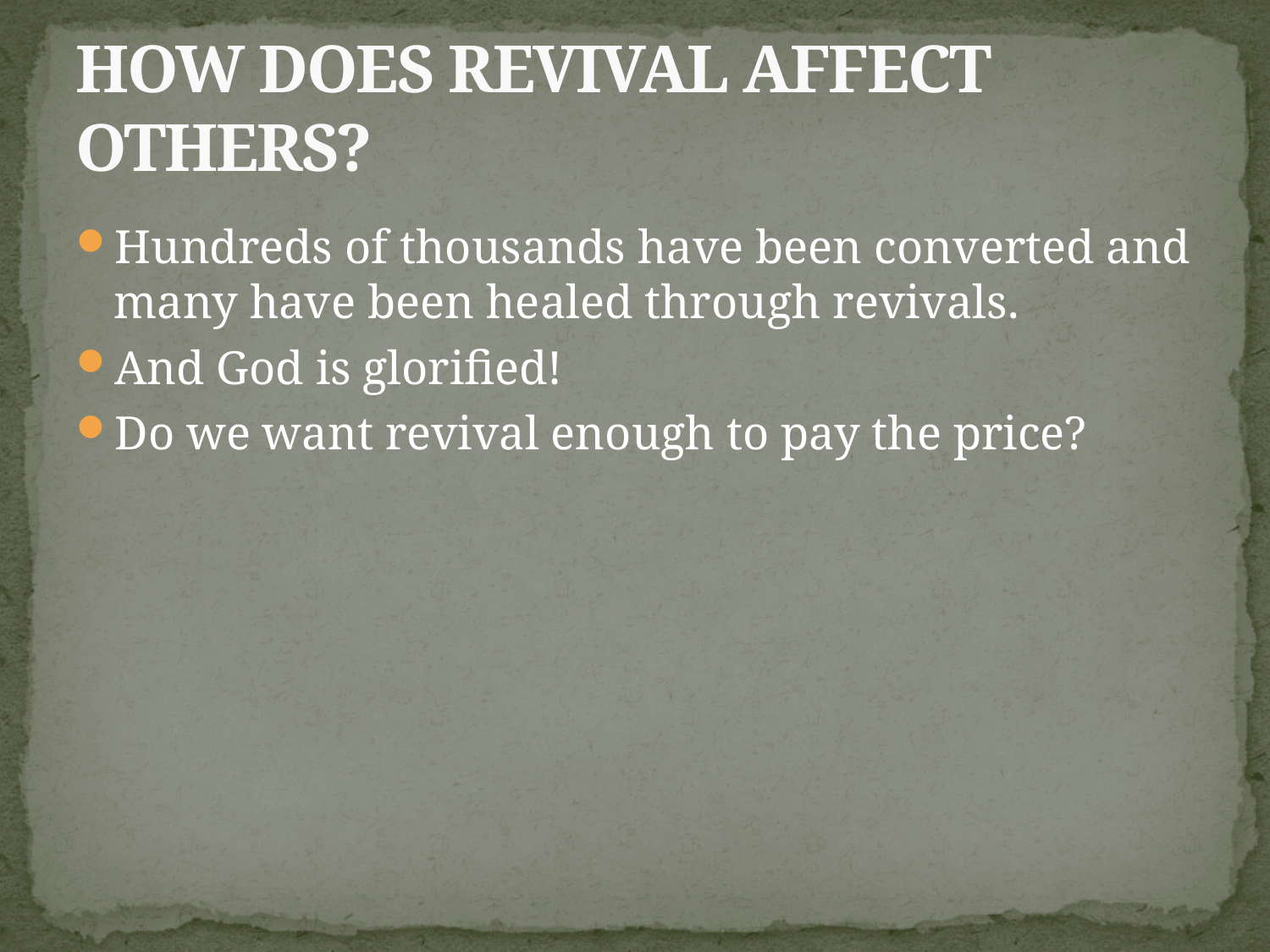

# How Does Revival Affect Others?
Hundreds of thousands have been converted and many have been healed through revivals.
And God is glorified!
Do we want revival enough to pay the price?